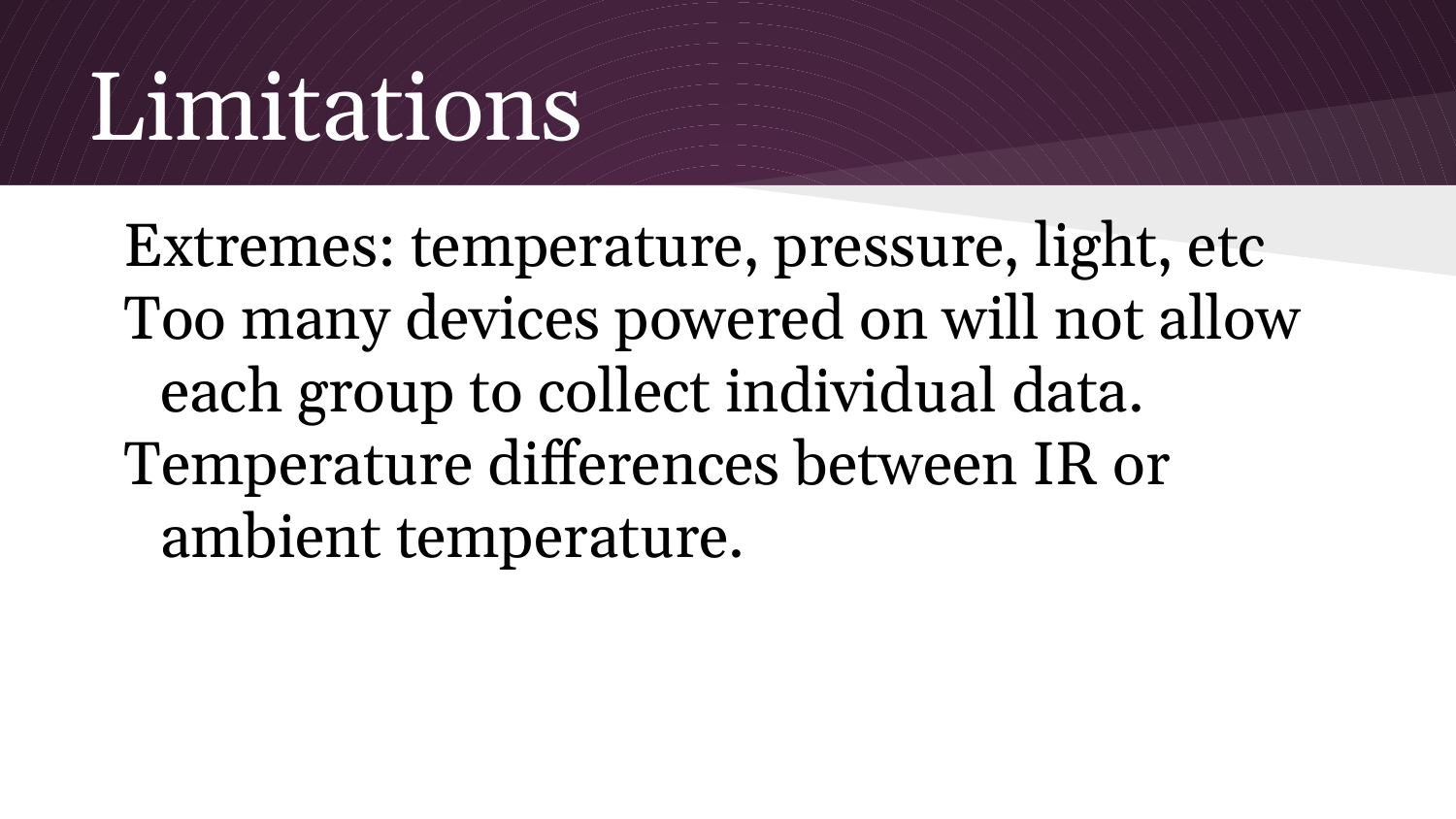

# Limitations
Extremes: temperature, pressure, light, etc
Too many devices powered on will not allow each group to collect individual data.
Temperature differences between IR or ambient temperature.